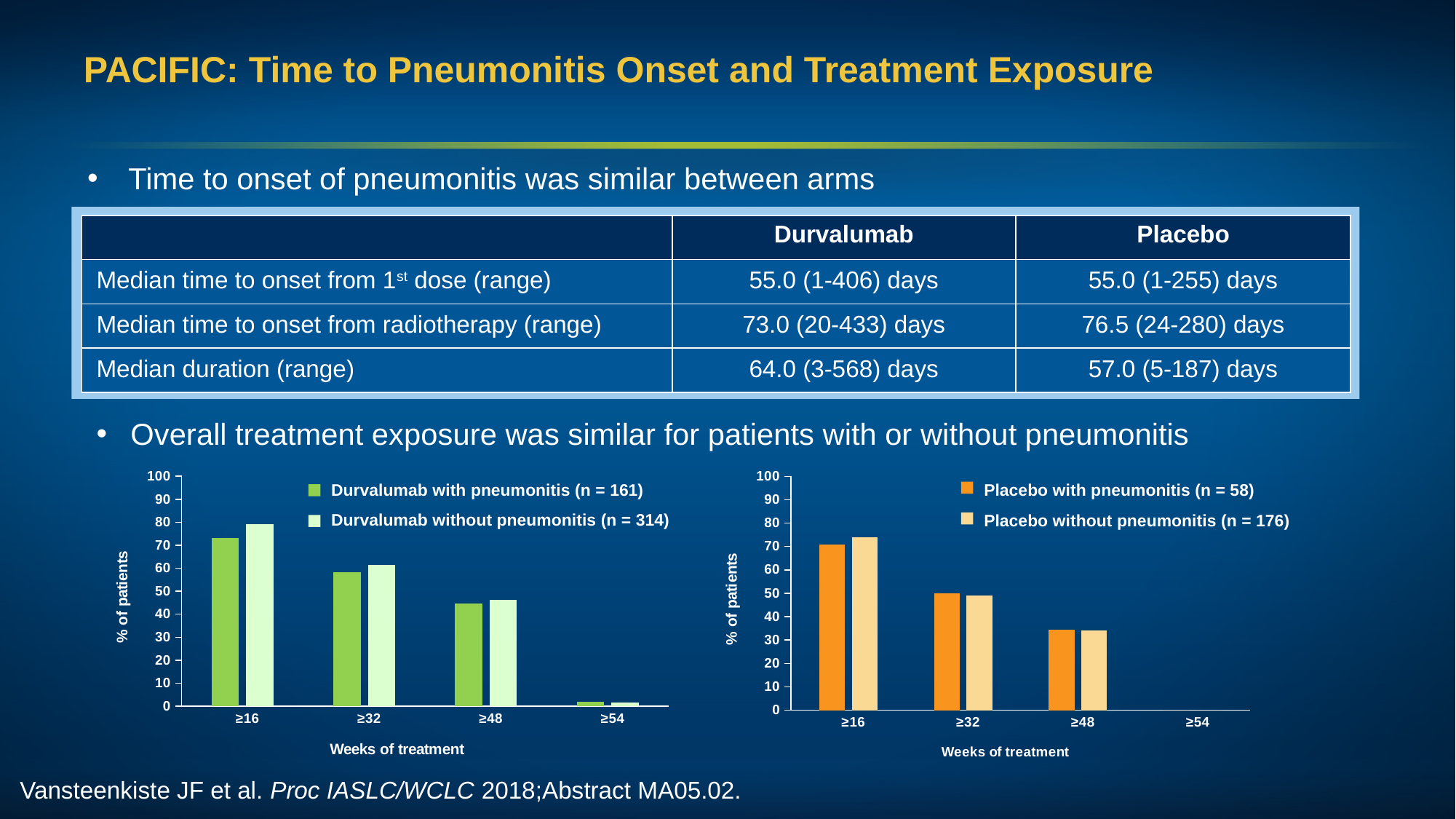

# PACIFIC: Time to Pneumonitis Onset and Treatment Exposure
Time to onset of pneumonitis was similar between arms

|  | Durvalumab | Placebo |
| --- | --- | --- |
| Median time to onset from 1st dose (range) | 55.0 (1-406) days | 55.0 (1-255) days |
| Median time to onset from radiotherapy (range) | 73.0 (20-433) days | 76.5 (24-280) days |
| Median duration (range) | 64.0 (3-568) days | 57.0 (5-187) days |
Overall treatment exposure was similar for patients with or without pneumonitis

### Chart

| Category |  |  |
|---|---|---|
|    ≥16 | 70.7 | 73.9 |
|    ≥32 | 50.0 | 48.9 |
|    ≥48 | 34.5 | 34.1 |
|    ≥54 | 0.0 | 0.0 |

### Chart

| Category |  |  |
|---|---|---|
|    ≥16 | 73.3 | 79.3 |
|    ≥32 | 58.4 | 61.5 |
|    ≥48 | 44.7 | 46.2 |
|    ≥54 | 1.9 | 1.6 |
Durvalumab with pneumonitis (n = 161)

Durvalumab without pneumonitis (n = 314)

Placebo with pneumonitis (n = 58)

Placebo without pneumonitis (n = 176)

Vansteenkiste JF et al. Proc IASLC/WCLC 2018;Abstract MA05.02.